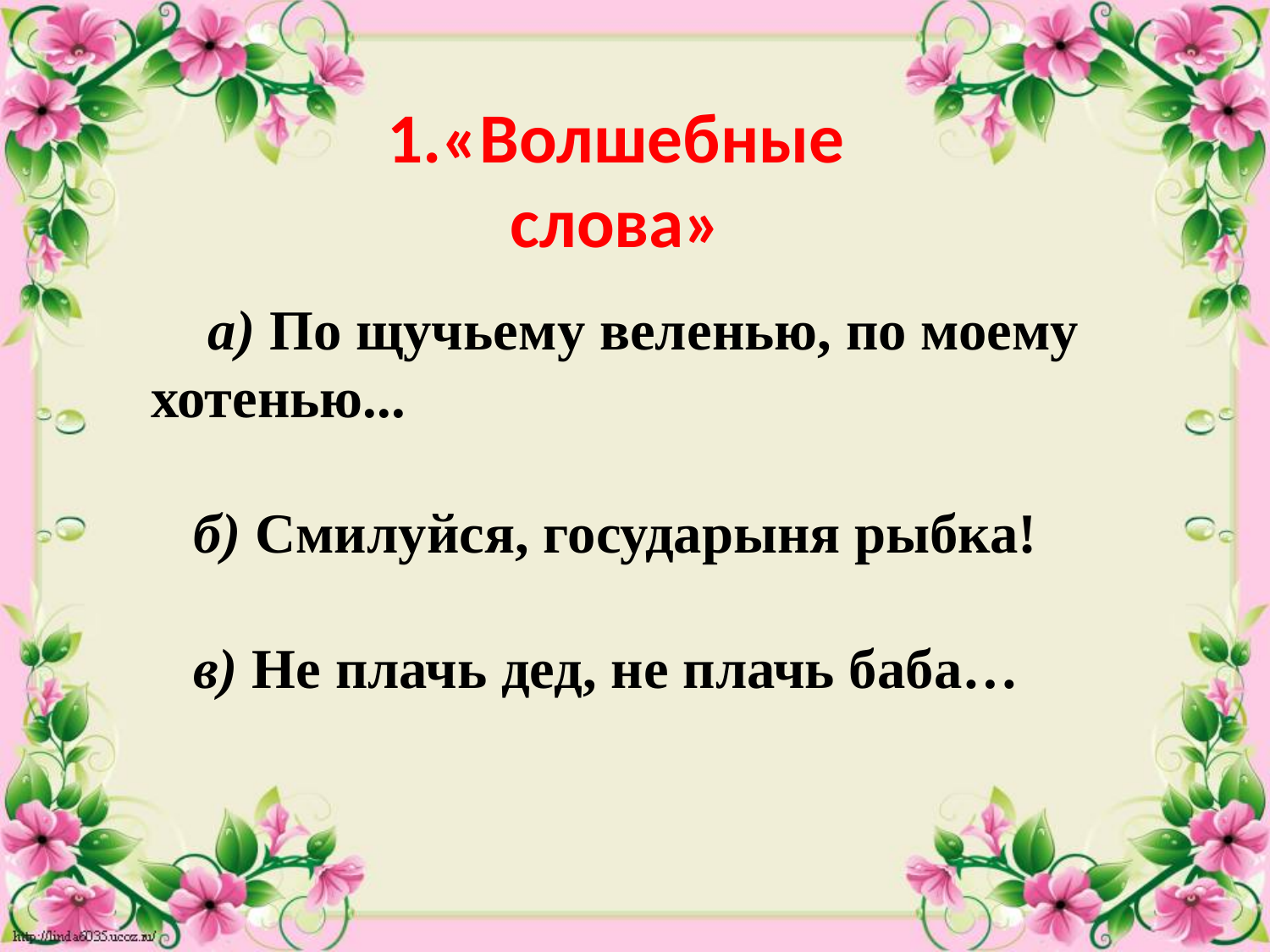

1.«Волшебные слова»
    а) По щучьему веленью, по моему хотенью...

   б) Смилуйся, государыня рыбка!

   в) Не плачь дед, не плачь баба…